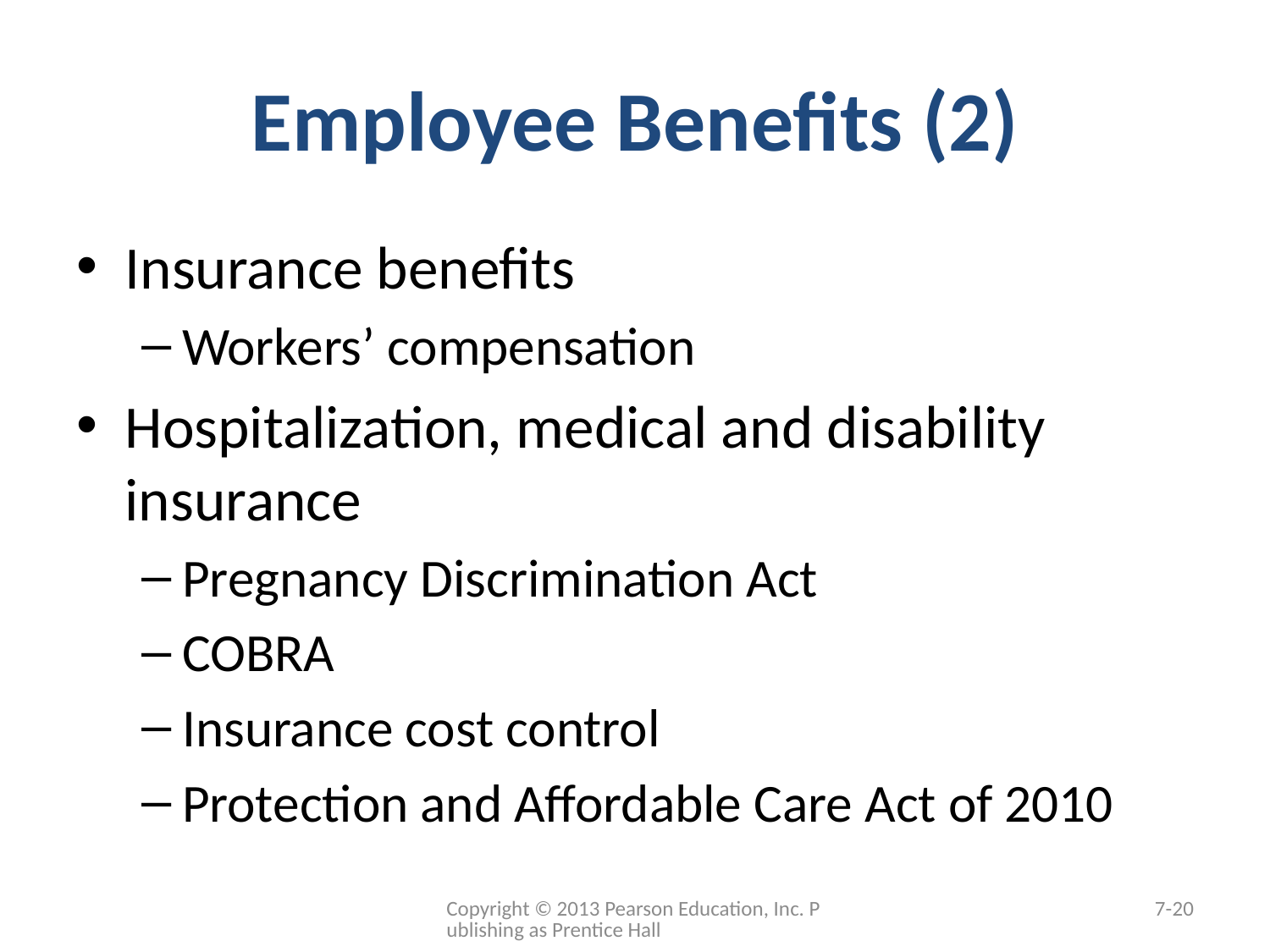

# Employee Benefits (2)
Insurance benefits
Workers’ compensation
Hospitalization, medical and disability insurance
Pregnancy Discrimination Act
COBRA
Insurance cost control
Protection and Affordable Care Act of 2010
Copyright © 2013 Pearson Education, Inc. Publishing as Prentice Hall
7-20